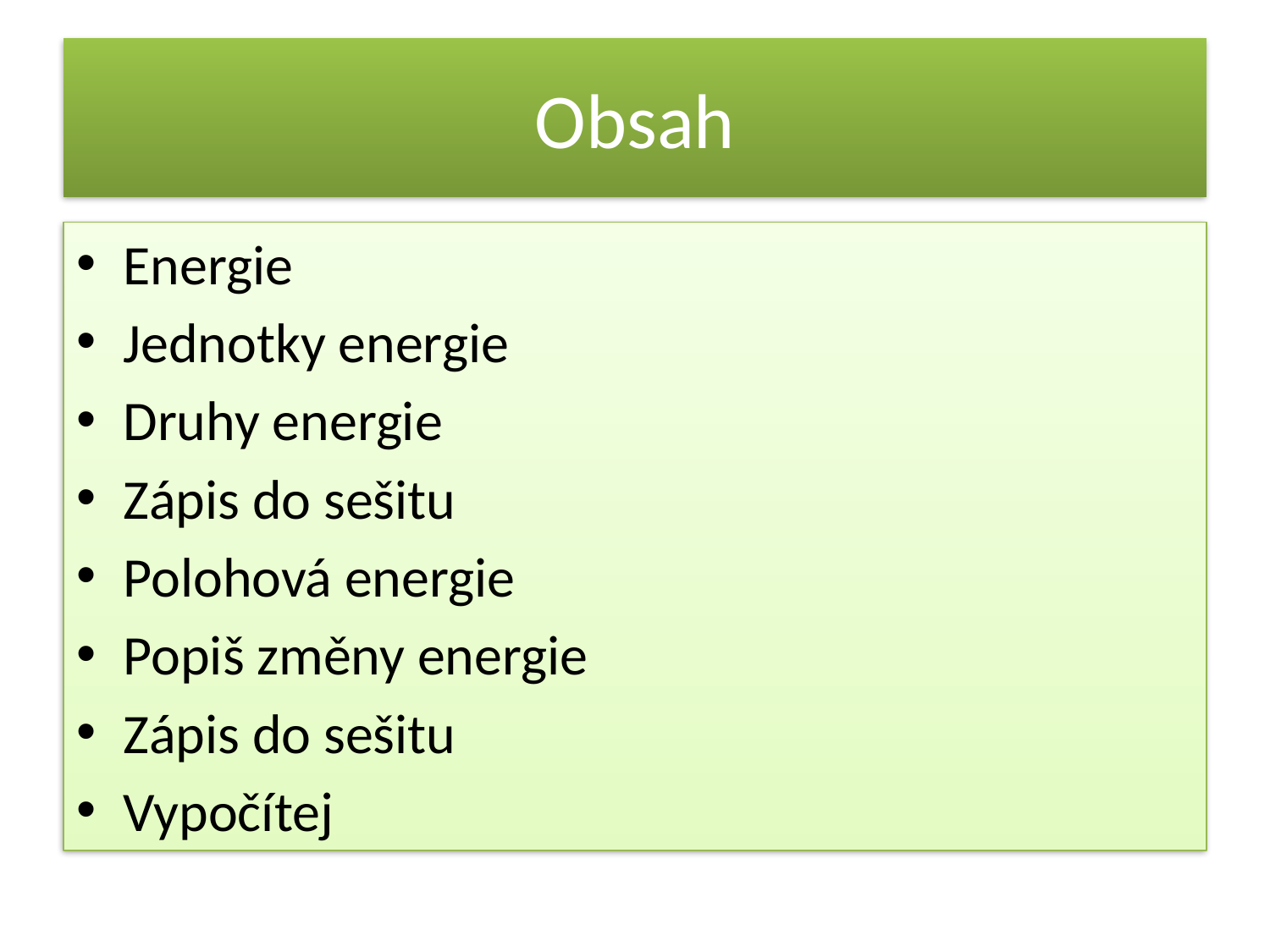

# Obsah
Energie
Jednotky energie
Druhy energie
Zápis do sešitu
Polohová energie
Popiš změny energie
Zápis do sešitu
Vypočítej